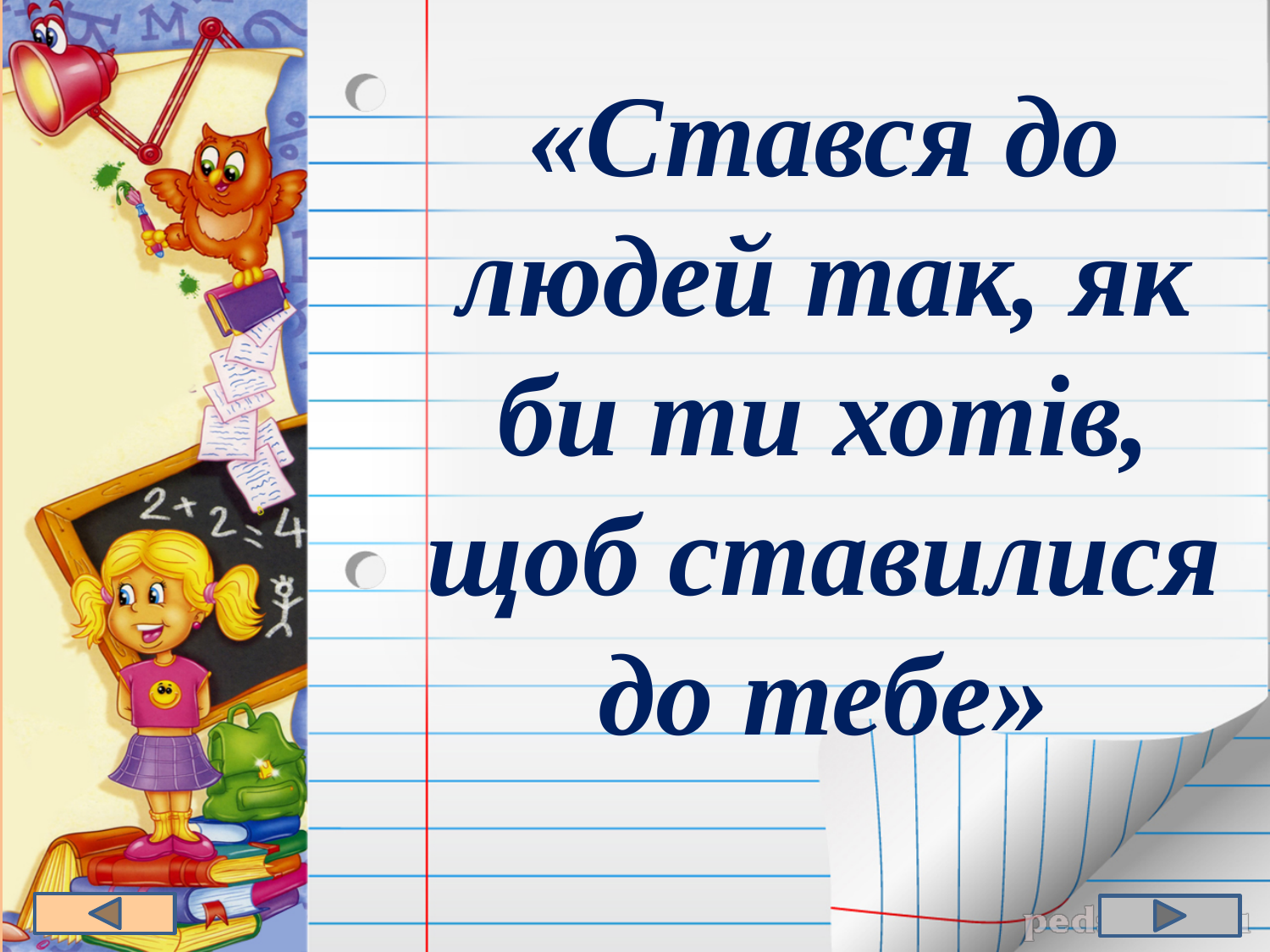

«Стався до людей так, як би ти хотів, щоб ставилися до тебе»